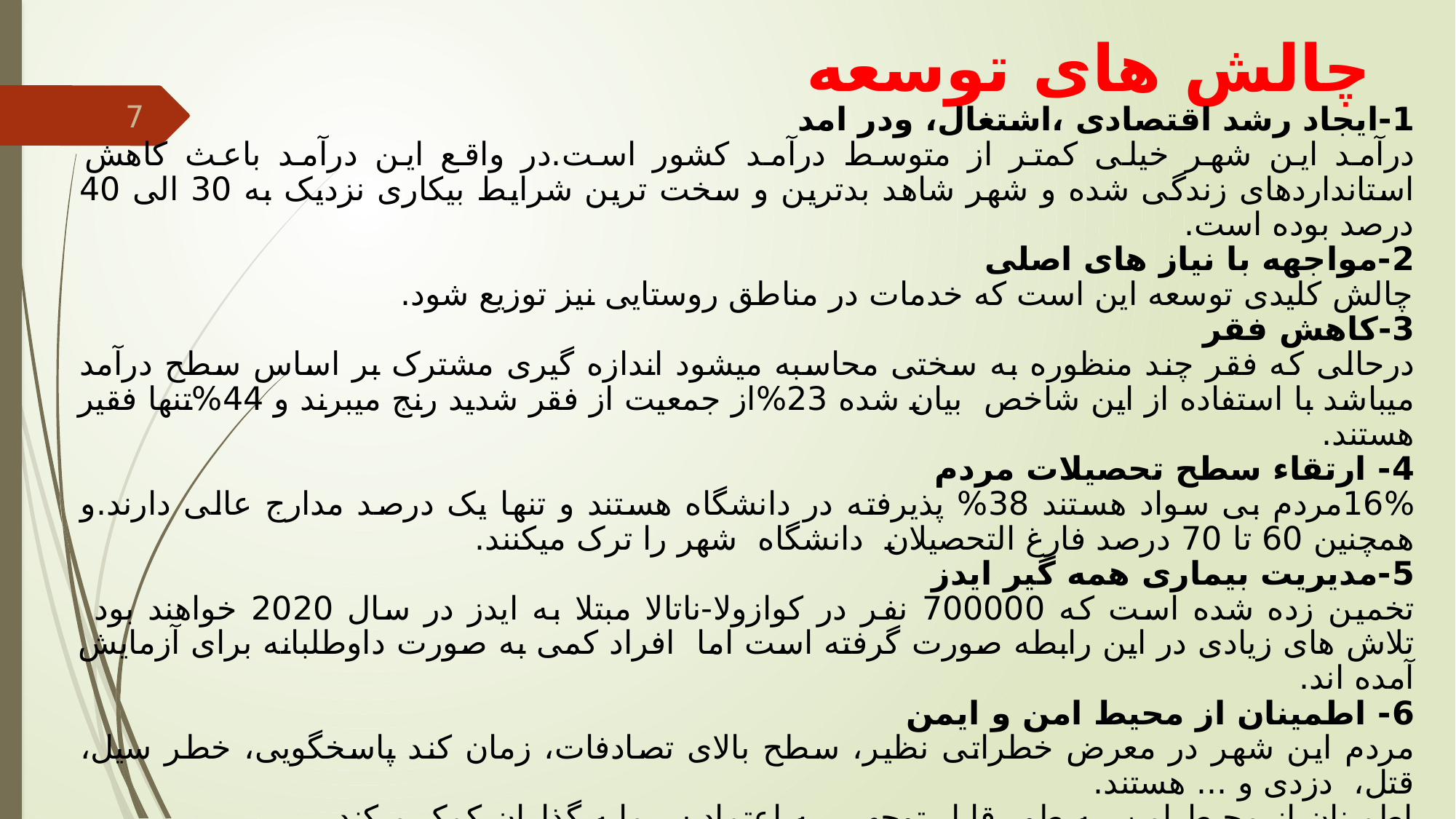

# چالش های توسعه
7
1-ایجاد رشد اقتصادی ،اشتغال، ودر امد
درآمد این شهر خیلی کمتر از متوسط درآمد کشور است.در واقع این درآمد باعث کاهش استانداردهای زندگی شده و شهر شاهد بدترین و سخت ترین شرایط بیکاری نزدیک به 30 الی 40 درصد بوده است.
2-مواجهه با نیاز های اصلی
چالش کلیدی توسعه این است که خدمات در مناطق روستایی نیز توزیع شود.
3-کاهش فقر
درحالی که فقر چند منظوره به سختی محاسبه میشود اندازه گیری مشترک بر اساس سطح درآمد میباشد با استفاده از این شاخص  بیان شده 23%از جمعیت از فقر شدید رنج میبرند و 44%تنها فقیر هستند.
4- ارتقاء سطح تحصیلات مردم
16%مردم بی سواد هستند 38% پذیرفته در دانشگاه هستند و تنها یک درصد مدارج عالی دارند.و همچنین 60 تا 70 درصد فارغ التحصیلان  دانشگاه  شهر را ترک میکنند.
5-مدیریت بیماری همه گیر ایدز
تخمین زده شده است که 700000 نفر در کوازولا-ناتالا مبتلا به ایدز در سال 2020 خواهند بود  تلاش های زیادی در این رابطه صورت گرفته است اما  افراد کمی به صورت داوطلبانه برای آزمایش آمده اند.
6- اطمینان از محیط امن و ایمن
مردم این شهر در معرض خطراتی نظیر، سطح بالای تصادفات، زمان کند پاسخگویی، خطر سیل، قتل،  دزدی و ... هستند.
اطمینان از محیط امن  به طور قابل توجهی  به اعتماد سرمایه گذاران کمک میکند.
7-تلاش برای پایداری
تخمین زده شده است که در این شهر منابع طبیعی 2.42 میلیون  خدمات رایگان  برای شهروندان  فراهم آورده، بسیار مهم است که نیازهای اساسی افراد فقیر جامعه را در نظر گرفته و خدمات اساسی در مقیاس بزرگ فراهم آورد.